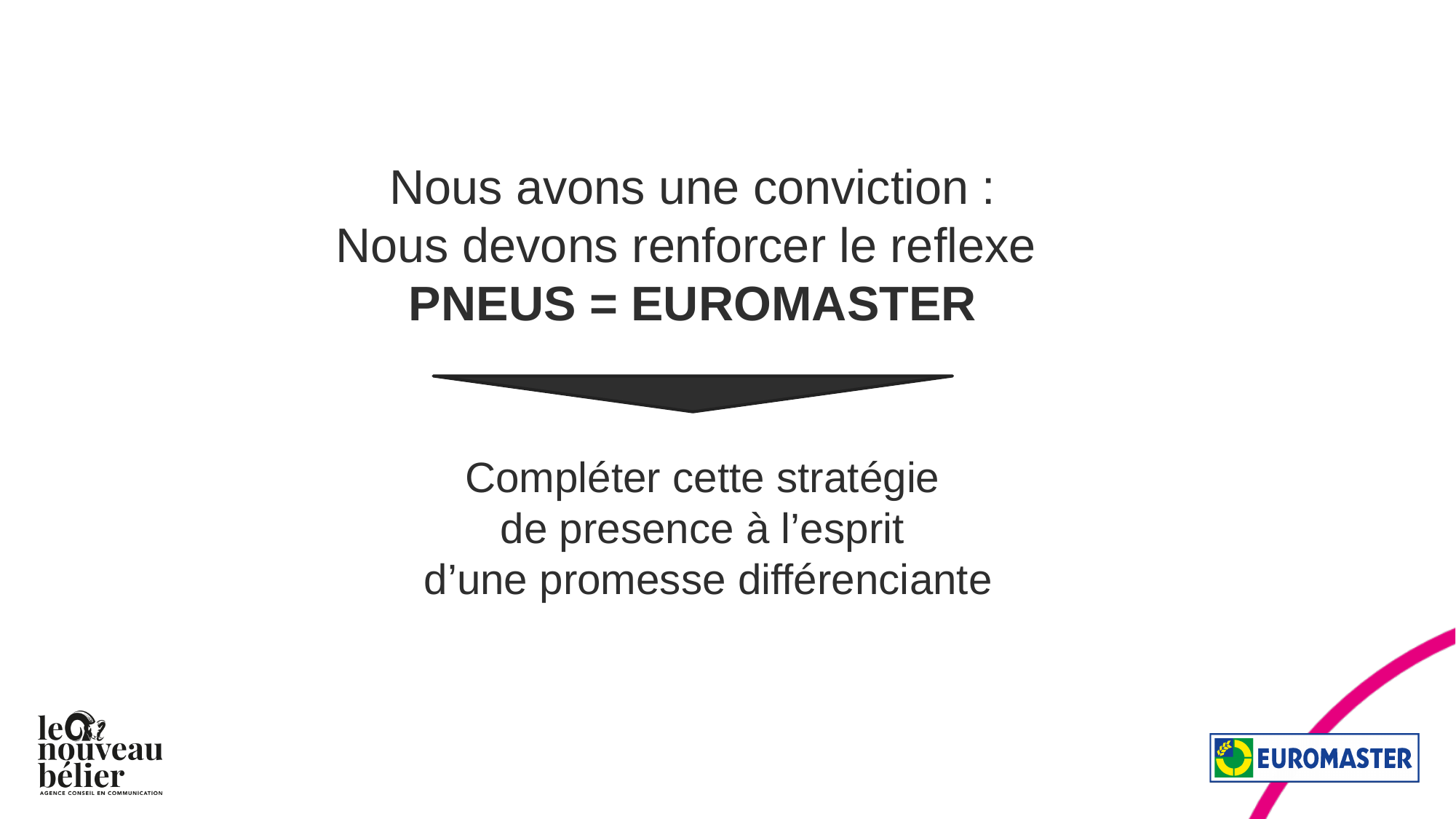

Nous avons une conviction :
Nous devons renforcer le reflexe
PNEUS = EUROMASTER

Compléter cette stratégie
de presence à l’esprit
d’une promesse différenciante
2 expressions envisagées